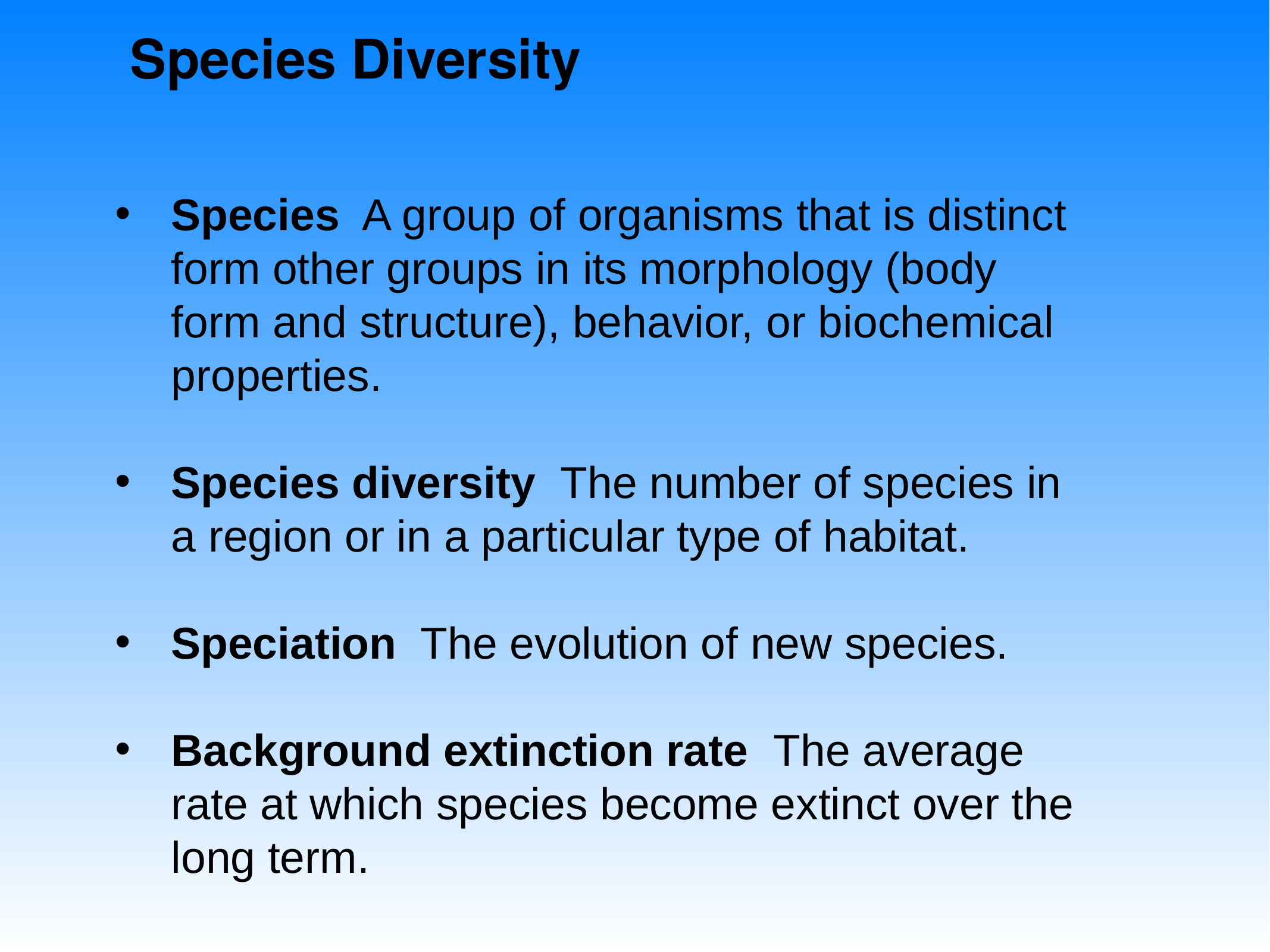

Species Diversity

Species  A group of organisms that is distinct form other groups in its morphology (body form and structure), behavior, or biochemical properties.

Species diversity  The number of species in a region or in a particular type of habitat.

Speciation  The evolution of new species.

Background extinction rate  The average rate at which species become extinct over the long term.